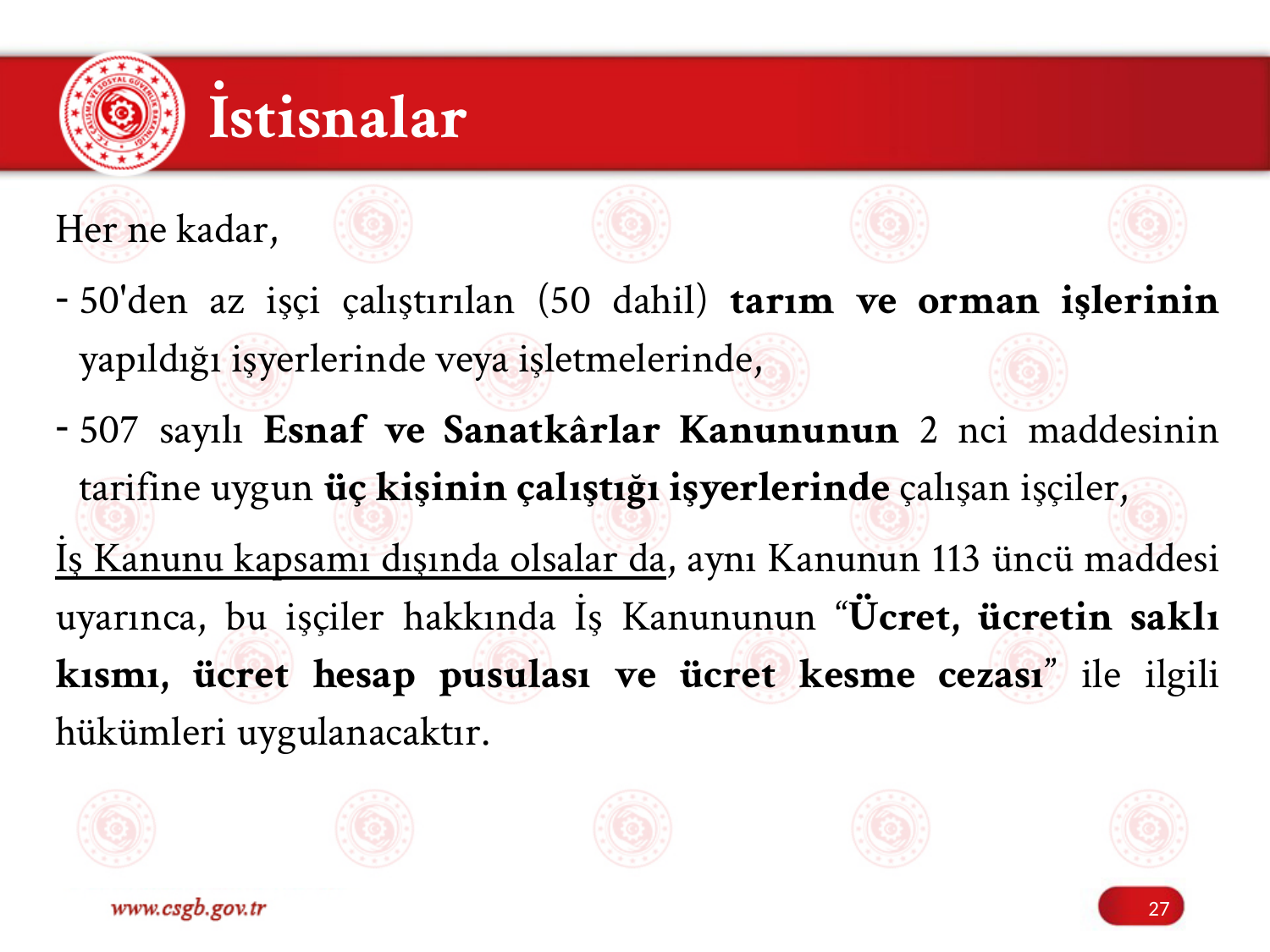

İstisnalar
Her ne kadar,
50'den az işçi çalıştırılan (50 dahil) tarım ve orman işlerinin yapıldığı işyerlerinde veya işletmelerinde,
507 sayılı Esnaf ve Sanatkârlar Kanununun 2 nci maddesinin tarifine uygun üç kişinin çalıştığı işyerlerinde çalışan işçiler,
İş Kanunu kapsamı dışında olsalar da, aynı Kanunun 113 üncü maddesi uyarınca, bu işçiler hakkında İş Kanununun “Ücret, ücretin saklı kısmı, ücret hesap pusulası ve ücret kesme cezası” ile ilgili hükümleri uygulanacaktır.

27